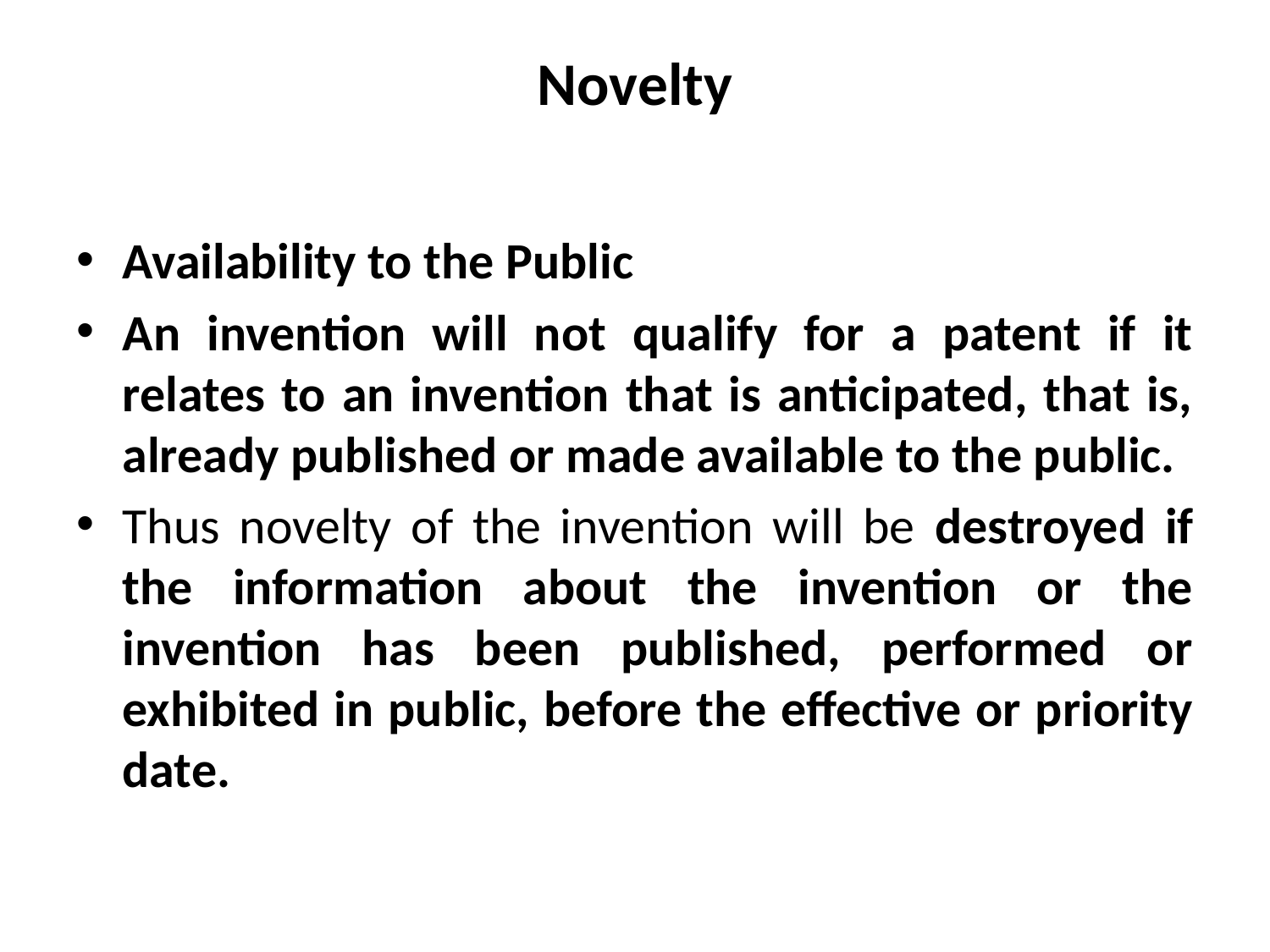

# Novelty
Availability to the Public
An invention will not qualify for a patent if it relates to an invention that is anticipated, that is, already published or made available to the public.
Thus novelty of the invention will be destroyed if the information about the invention or the invention has been published, performed or exhibited in public, before the effective or priority date.